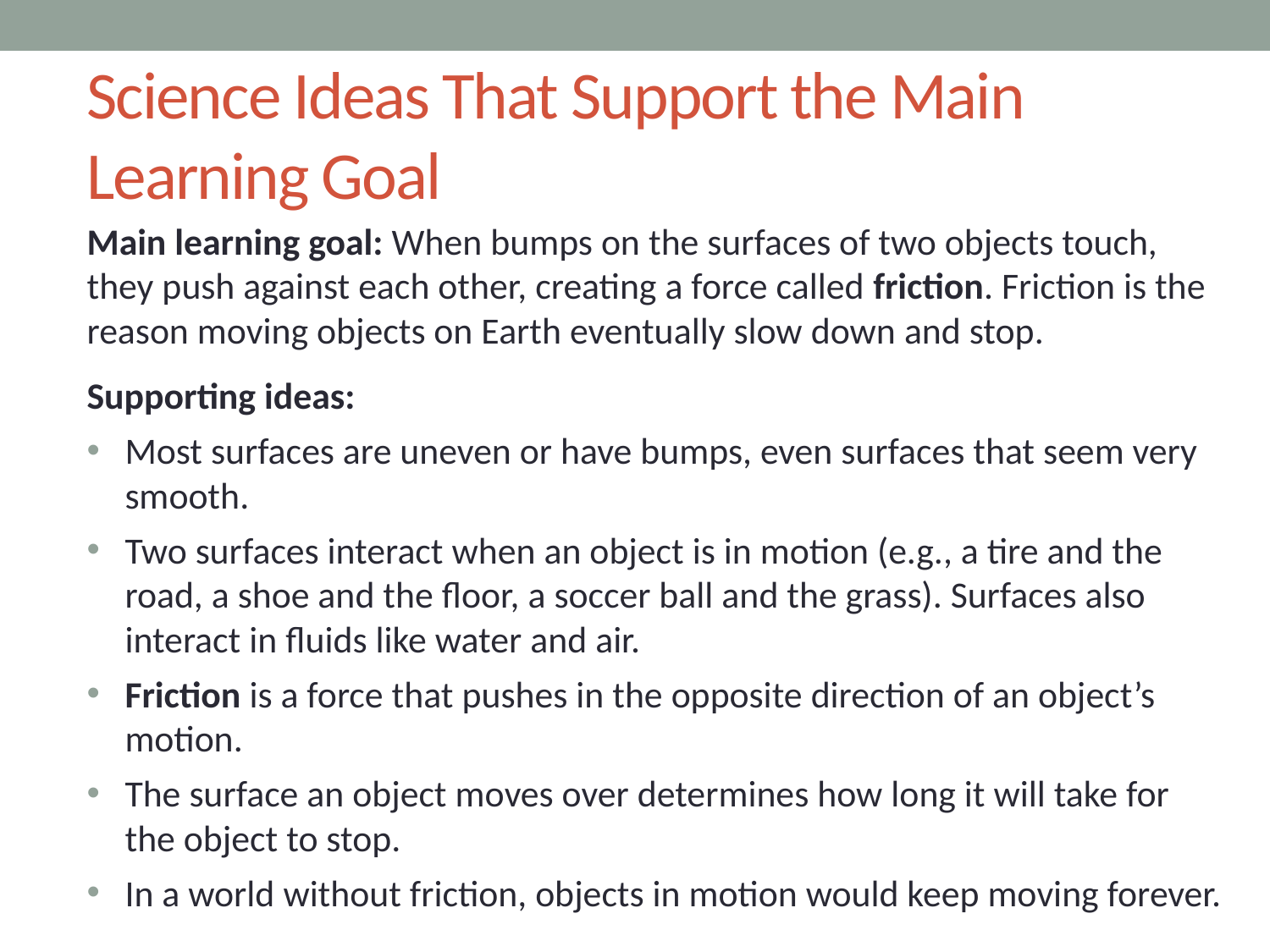

# Science Ideas That Support the Main Learning Goal
Main learning goal: When bumps on the surfaces of two objects touch, they push against each other, creating a force called friction. Friction is the reason moving objects on Earth eventually slow down and stop.
Supporting ideas:
Most surfaces are uneven or have bumps, even surfaces that seem very smooth.
Two surfaces interact when an object is in motion (e.g., a tire and the road, a shoe and the floor, a soccer ball and the grass). Surfaces also interact in fluids like water and air.
Friction is a force that pushes in the opposite direction of an object’s motion.
The surface an object moves over determines how long it will take for the object to stop.
In a world without friction, objects in motion would keep moving forever.